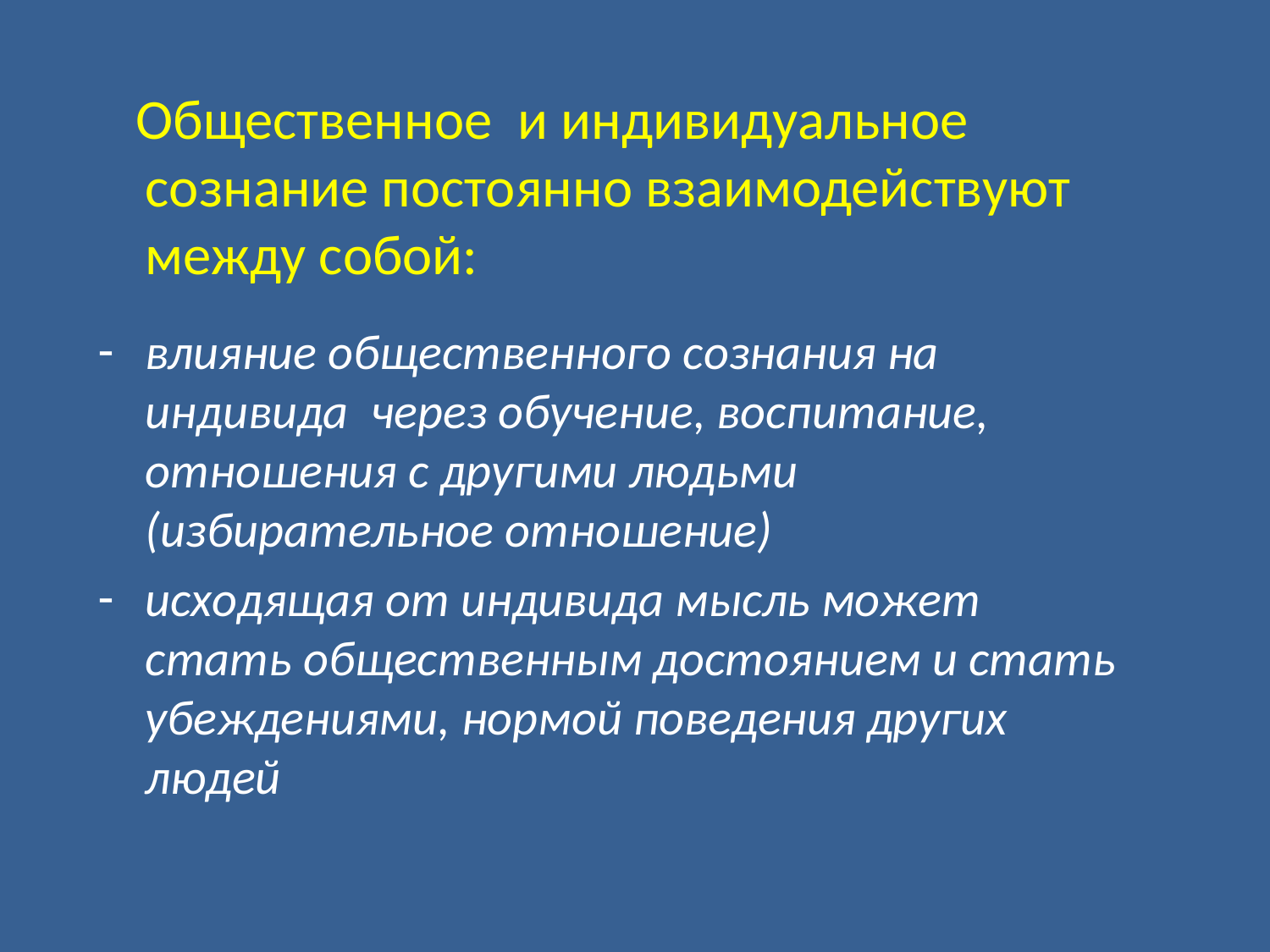

Общественное  и индивидуальное сознание постоянно взаимодействуют между собой:

влияние общественного сознания на индивида  через обучение, воспитание, отношения с другими людьми (избирательное отношение)
исходящая от индивида мысль может стать общественным достоянием и стать убеждениями, нормой поведения других людей